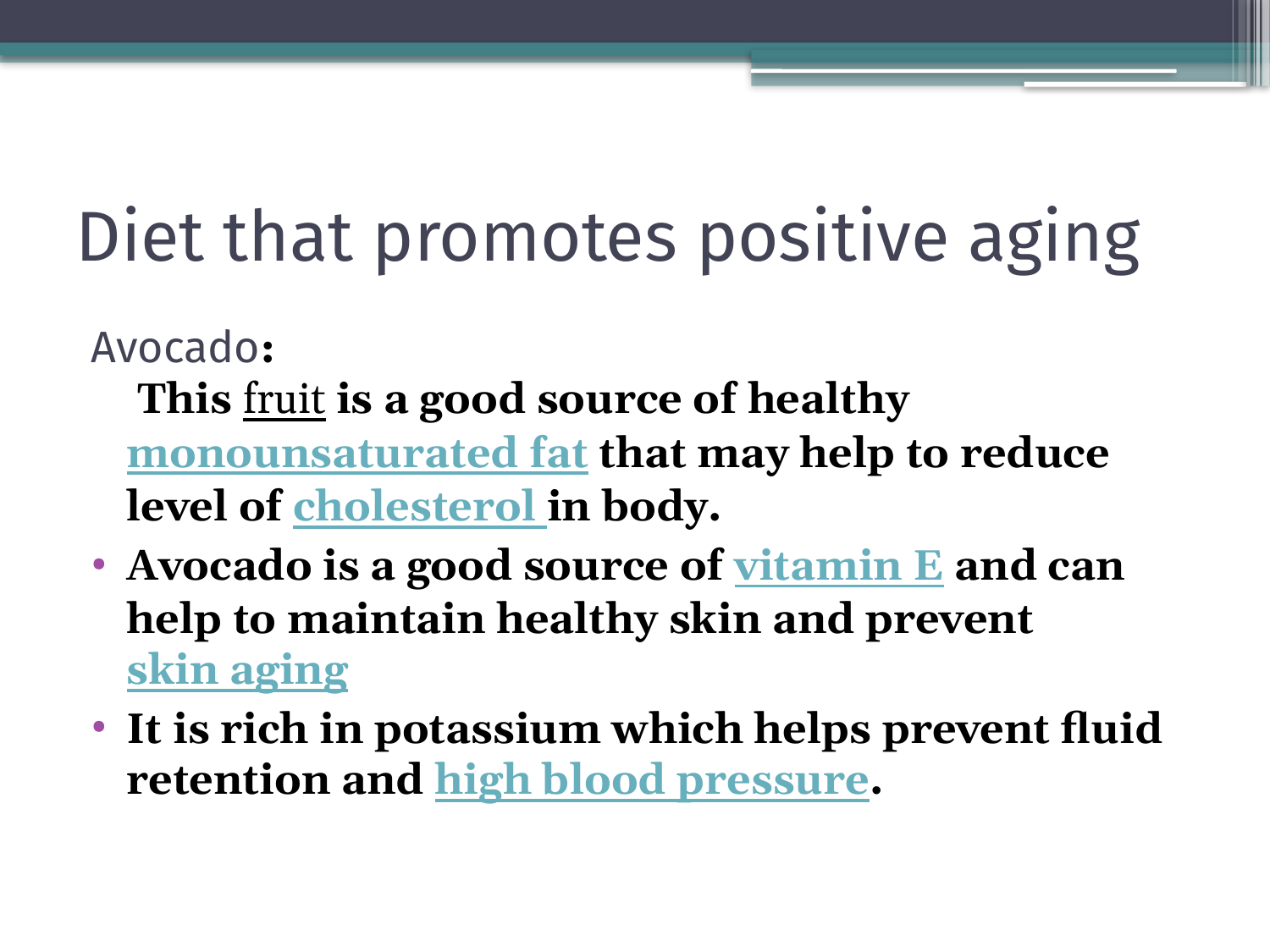

# Diet that promotes positive aging
Avocado:
 This fruit is a good source of healthy monounsaturated fat that may help to reduce level of cholesterol in body.
Avocado is a good source of vitamin E and can help to maintain healthy skin and prevent skin aging
It is rich in potassium which helps prevent fluid retention and high blood pressure.